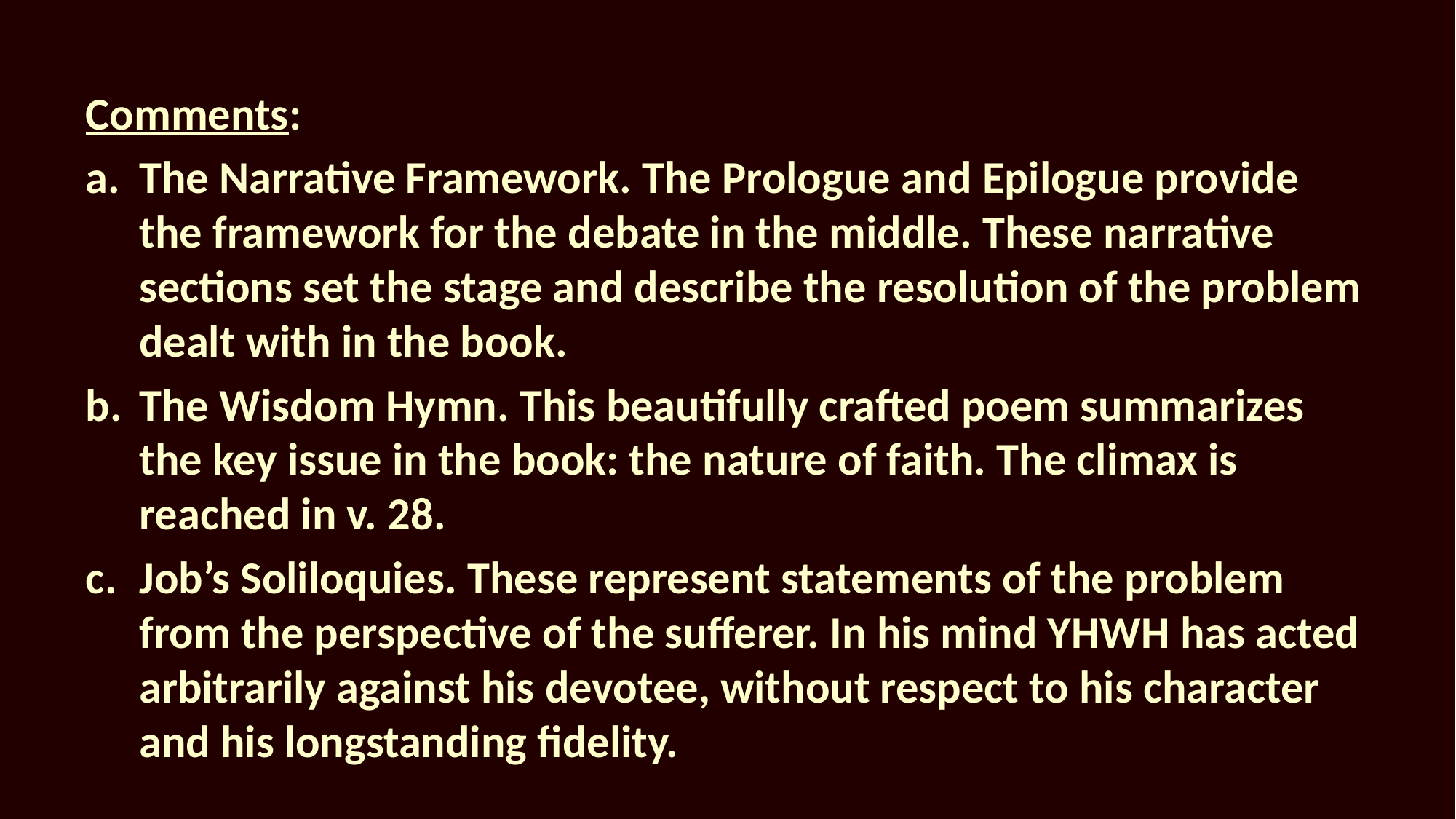

Comments:
a.	The Narrative Framework. The Prologue and Epilogue provide the framework for the debate in the middle. These narrative sections set the stage and describe the resolution of the problem dealt with in the book.
b.	The Wisdom Hymn. This beautifully crafted poem summarizes the key issue in the book: the nature of faith. The climax is reached in v. 28.
c.	Job’s Soliloquies. These represent statements of the problem from the perspective of the sufferer. In his mind YHWH has acted arbitrarily against his devotee, without respect to his character and his longstanding fidelity.